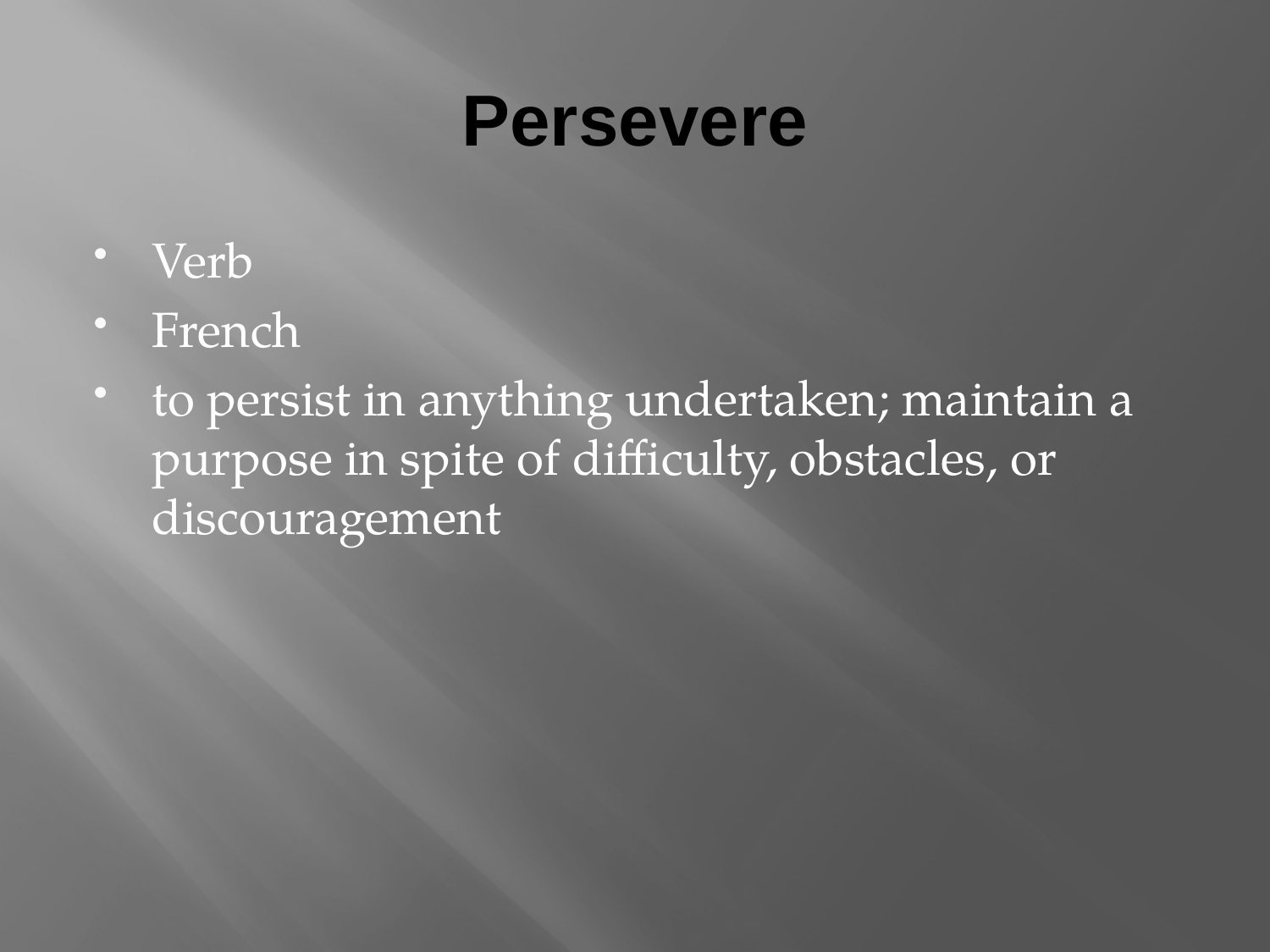

# Persevere
Verb
French
to persist in anything undertaken; maintain a purpose in spite of difficulty, obstacles, or discouragement